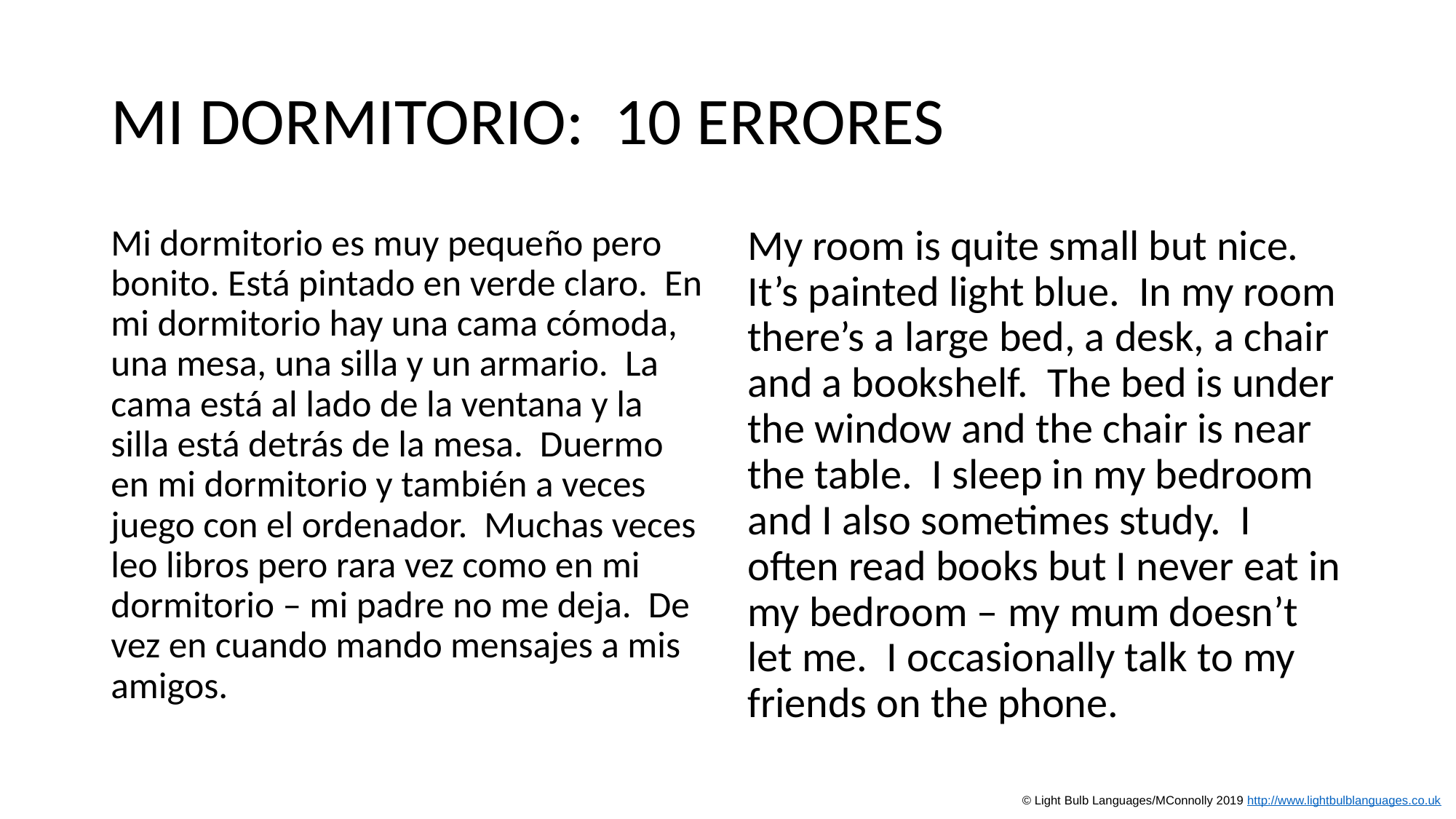

# MI DORMITORIO:  10 ERRORES
Mi dormitorio es muy pequeño pero bonito. Está pintado en verde claro.  En mi dormitorio hay una cama cómoda, una mesa, una silla y un armario.  La cama está al lado de la ventana y la silla está detrás de la mesa.  Duermo en mi dormitorio y también a veces juego con el ordenador.  Muchas veces leo libros pero rara vez como en mi dormitorio – mi padre no me deja.  De vez en cuando mando mensajes a mis amigos.
My room is quite small but nice.  It’s painted light blue.  In my room there’s a large bed, a desk, a chair and a bookshelf.  The bed is under the window and the chair is near the table.  I sleep in my bedroom and I also sometimes study.  I often read books but I never eat in my bedroom – my mum doesn’t let me.  I occasionally talk to my friends on the phone.
© Light Bulb Languages/MConnolly 2019 http://www.lightbulblanguages.co.uk